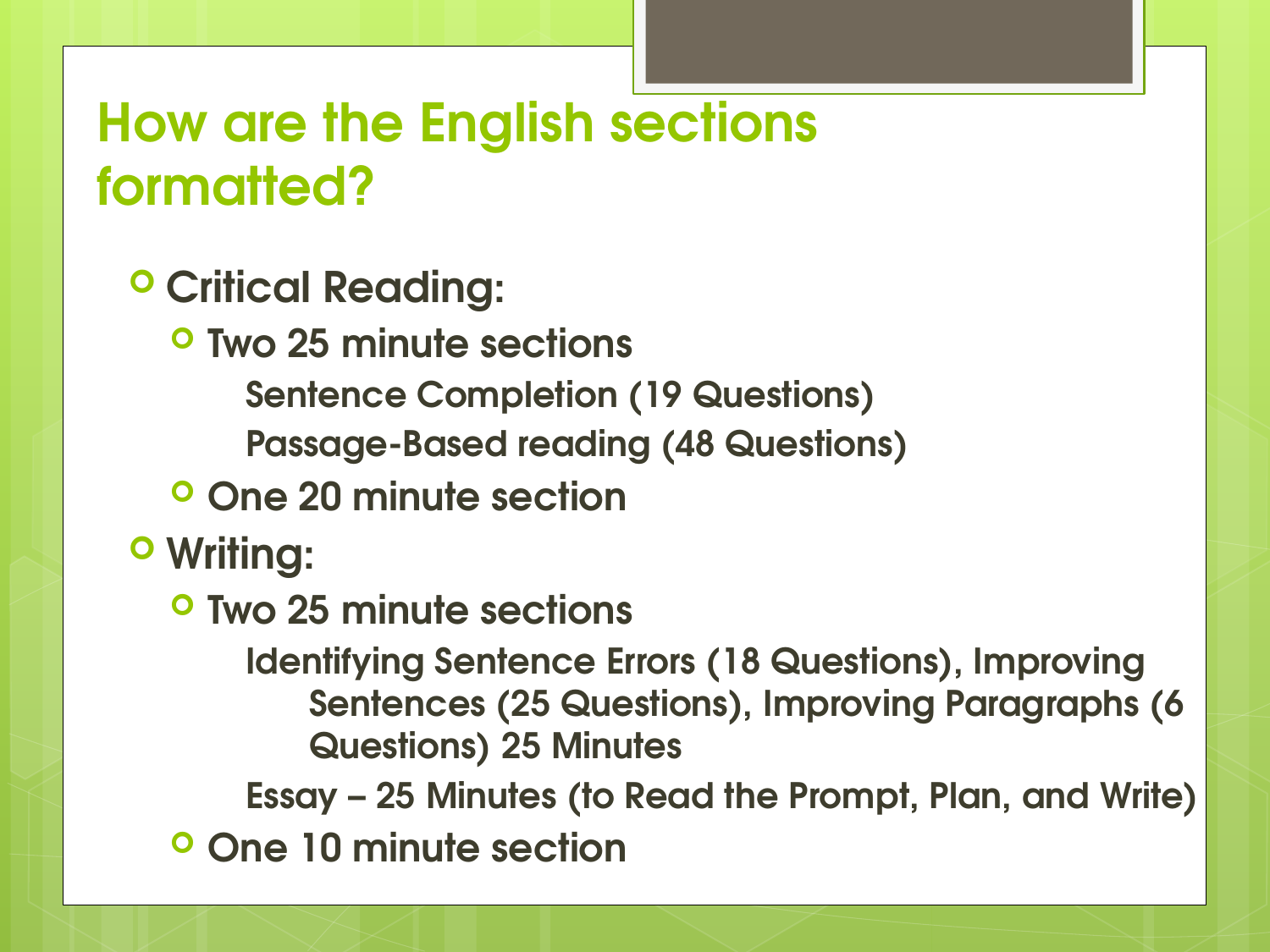

# How are the English sections formatted?
Critical Reading:
Two 25 minute sections
Sentence Completion (19 Questions)
Passage-Based reading (48 Questions)
One 20 minute section
Writing:
Two 25 minute sections
Identifying Sentence Errors (18 Questions), Improving Sentences (25 Questions), Improving Paragraphs (6 Questions) 25 Minutes
Essay – 25 Minutes (to Read the Prompt, Plan, and Write)
One 10 minute section